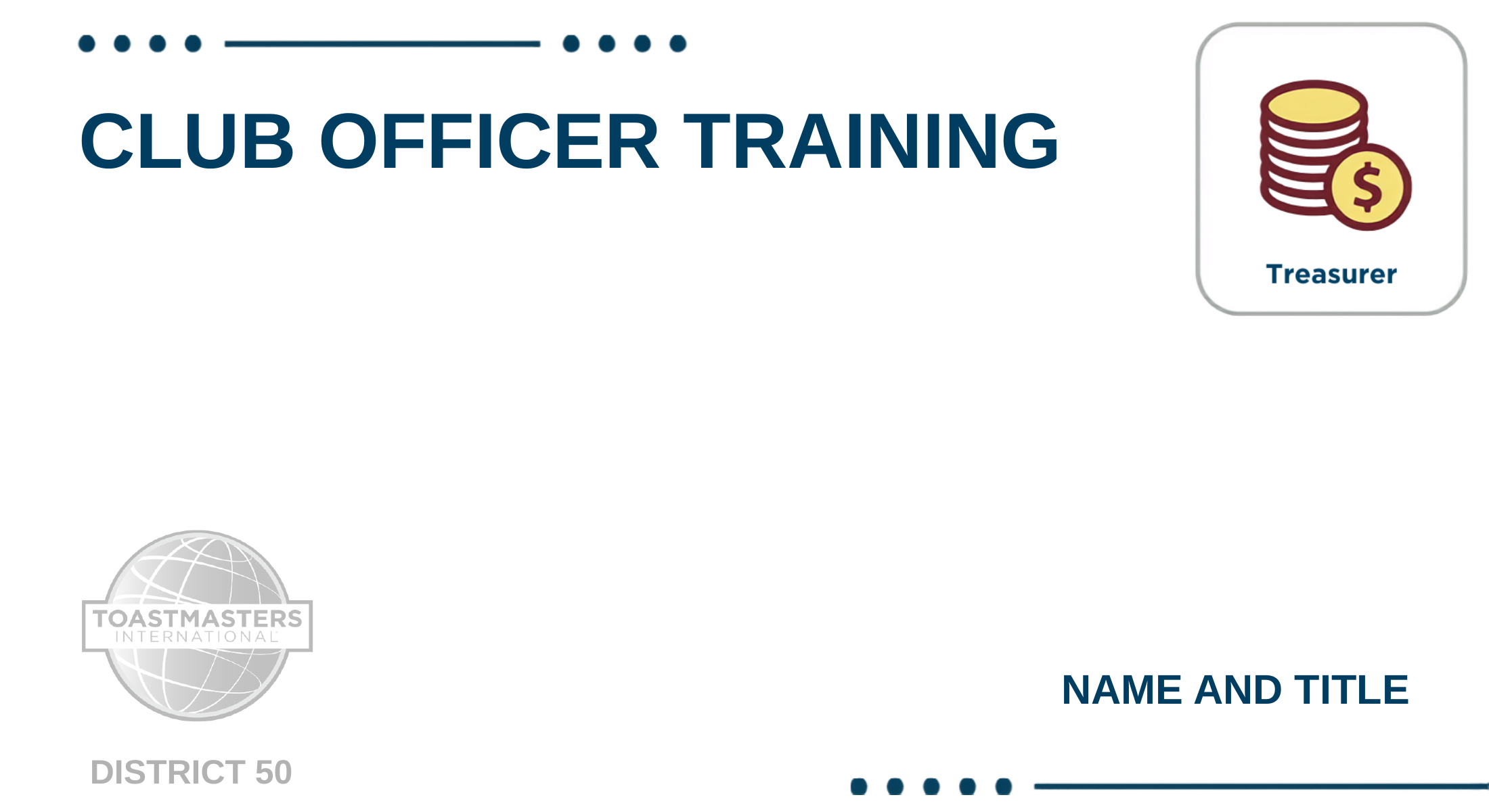

CLUB OFFICER TRAINING

NAME AND TITLE
DISTRICT 50